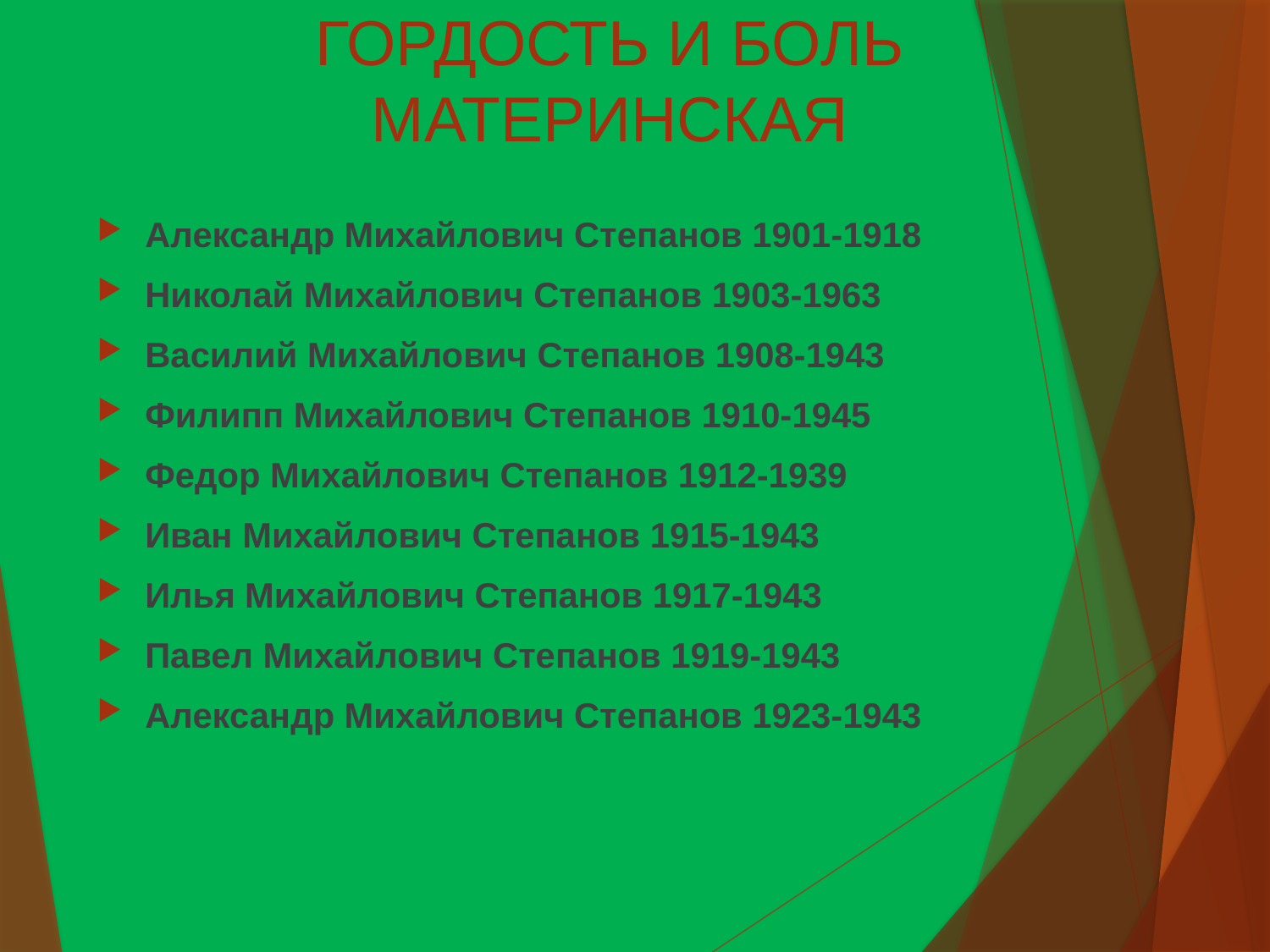

# ГОРДОСТЬ И БОЛЬ МАТЕРИНСКАЯ
Александр Михайлович Степанов 1901-1918
Николай Михайлович Степанов 1903-1963
Василий Михайлович Степанов 1908-1943
Филипп Михайлович Степанов 1910-1945
Федор Михайлович Степанов 1912-1939
Иван Михайлович Степанов 1915-1943
Илья Михайлович Степанов 1917-1943
Павел Михайлович Степанов 1919-1943
Александр Михайлович Степанов 1923-1943